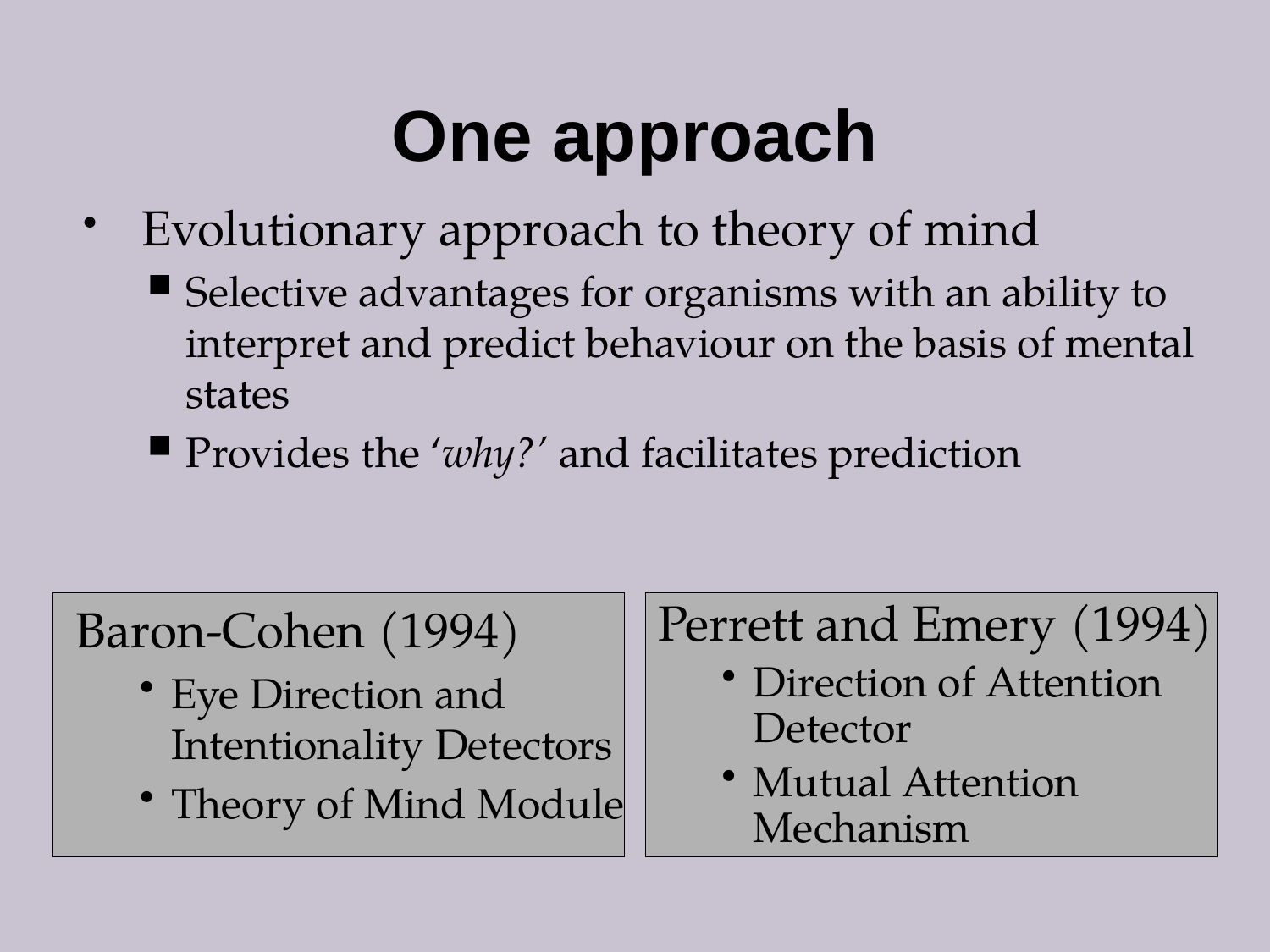

# One approach
Evolutionary approach to theory of mind
Selective advantages for organisms with an ability to interpret and predict behaviour on the basis of mental states
Provides the ‘why?’ and facilitates prediction
Baron-Cohen (1994)
Eye Direction and Intentionality Detectors
Theory of Mind Module

Perrett and Emery (1994)
Direction of Attention Detector
Mutual Attention Mechanism